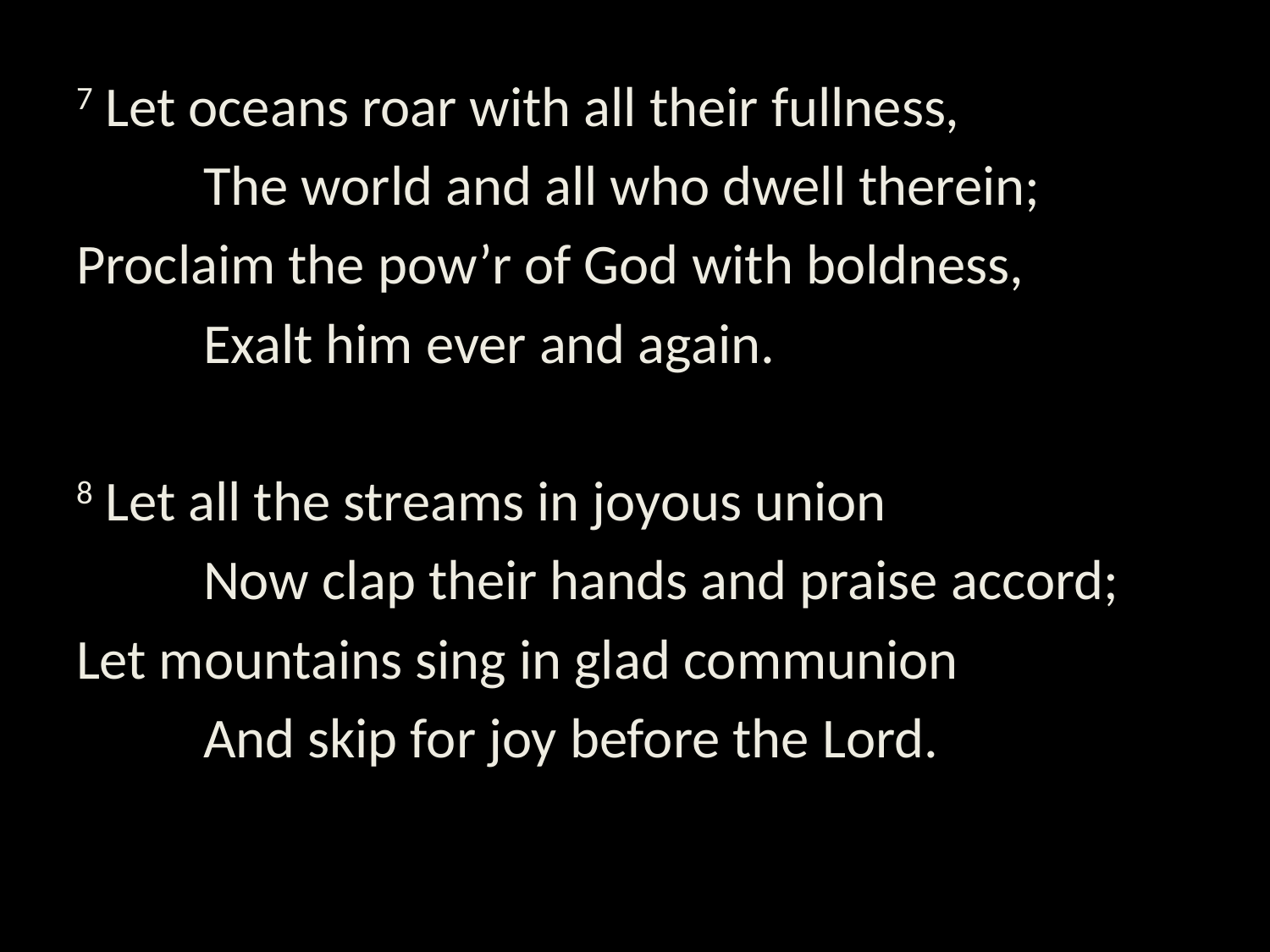

7 Let oceans roar with all their fullness,
	The world and all who dwell therein;
Proclaim the pow’r of God with boldness,
	Exalt him ever and again.

8 Let all the streams in joyous union
	Now clap their hands and praise accord;
Let mountains sing in glad communion
	And skip for joy before the Lord.